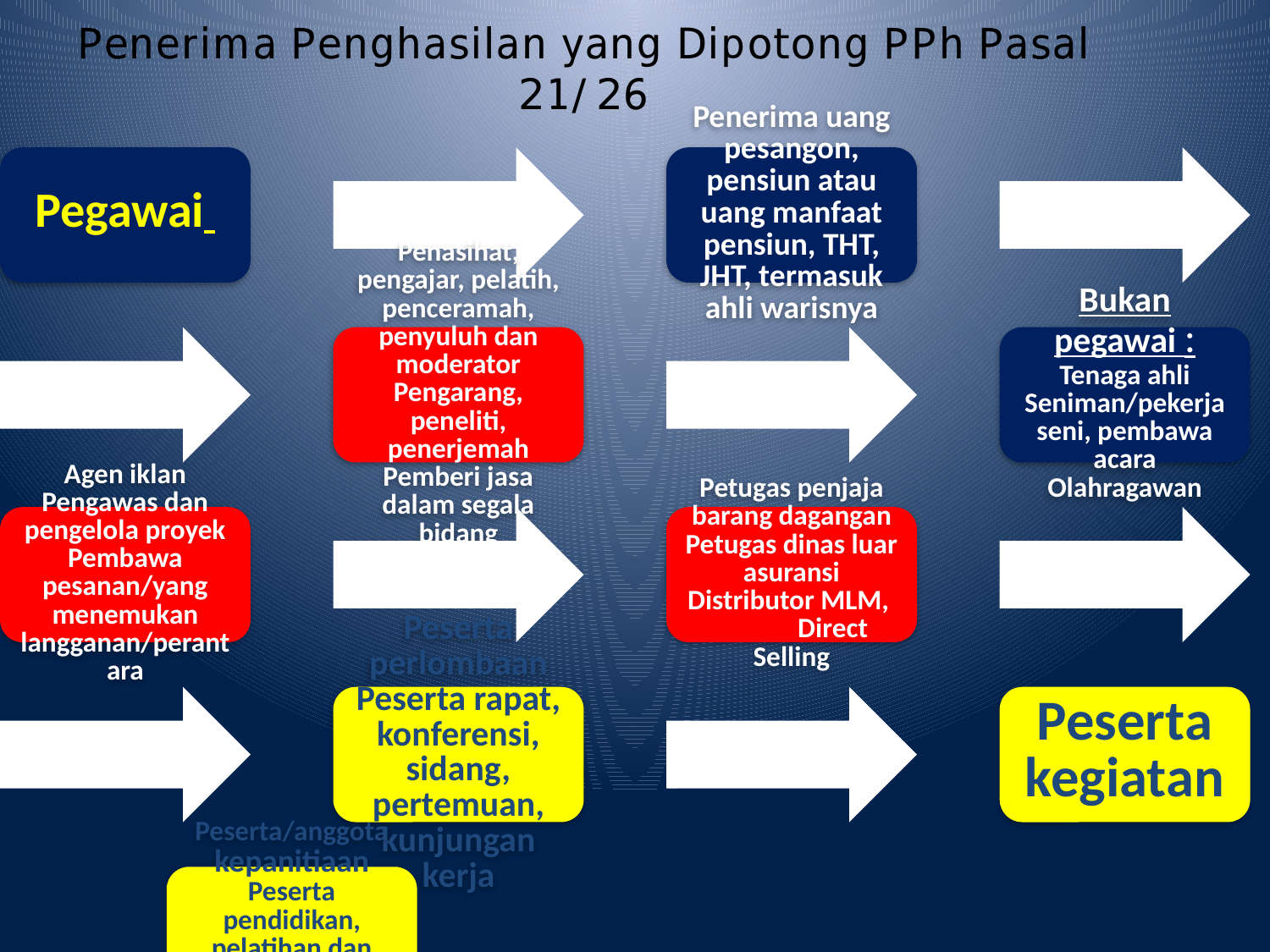

Penerima Penghasilan yang Dipotong PPh Pasal 21/26
Pegawai
Bukan pegawai : Tenaga ahli
Seniman/pekerja seni, pembawa acara
Olahragawan
Penasihat, pengajar, pelatih, penceramah, penyuluh dan moderator
Pengarang, peneliti, penerjemah
Pemberi jasa dalam segala bidang
Agen iklan
Pengawas dan pengelola proyek
Pembawa pesanan/yang menemukan langganan/perantara
Petugas penjaja barang dagangan
Petugas dinas luar asuransi
Distributor MLM,               Direct Selling
Peserta kegiatan
Peserta perlombaan